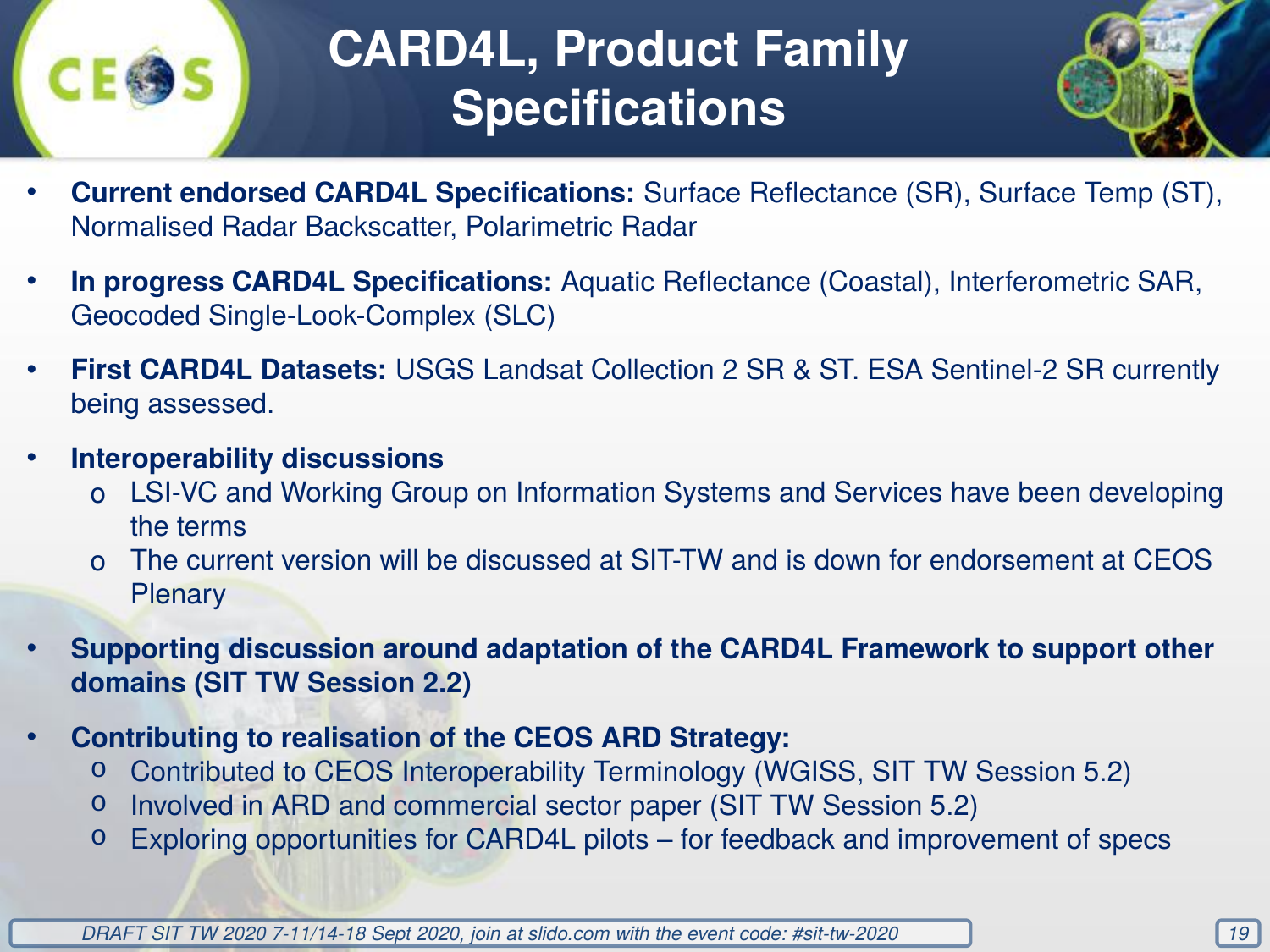

CARD4L, Product Family Specifications
Current endorsed CARD4L Specifications: Surface Reflectance (SR), Surface Temp (ST), Normalised Radar Backscatter, Polarimetric Radar
In progress CARD4L Specifications: Aquatic Reflectance (Coastal), Interferometric SAR, Geocoded Single-Look-Complex (SLC)
First CARD4L Datasets: USGS Landsat Collection 2 SR & ST. ESA Sentinel-2 SR currently being assessed.
Interoperability discussions
LSI-VC and Working Group on Information Systems and Services have been developing the terms
The current version will be discussed at SIT-TW and is down for endorsement at CEOS Plenary
Supporting discussion around adaptation of the CARD4L Framework to support other domains (SIT TW Session 2.2)
Contributing to realisation of the CEOS ARD Strategy:
Contributed to CEOS Interoperability Terminology (WGISS, SIT TW Session 5.2)
Involved in ARD and commercial sector paper (SIT TW Session 5.2)
Exploring opportunities for CARD4L pilots – for feedback and improvement of specs
19